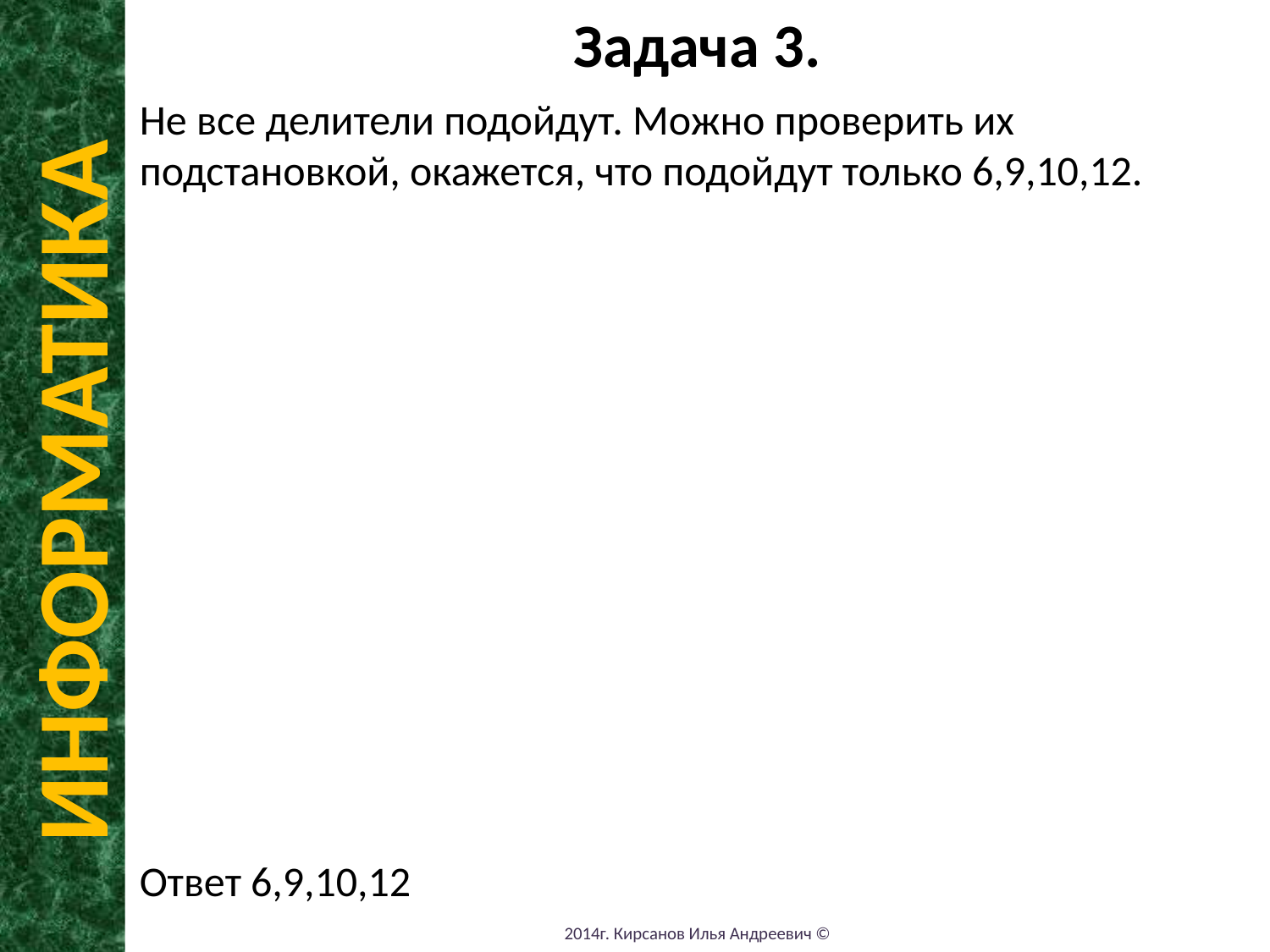

Задача 3.

Не все делители подойдут. Можно проверить их подстановкой, окажется, что подойдут только 6,9,10,12.

Ответ 6,9,10,12

ИНФОРМАТИКА
2014г. Кирсанов Илья Андреевич ©